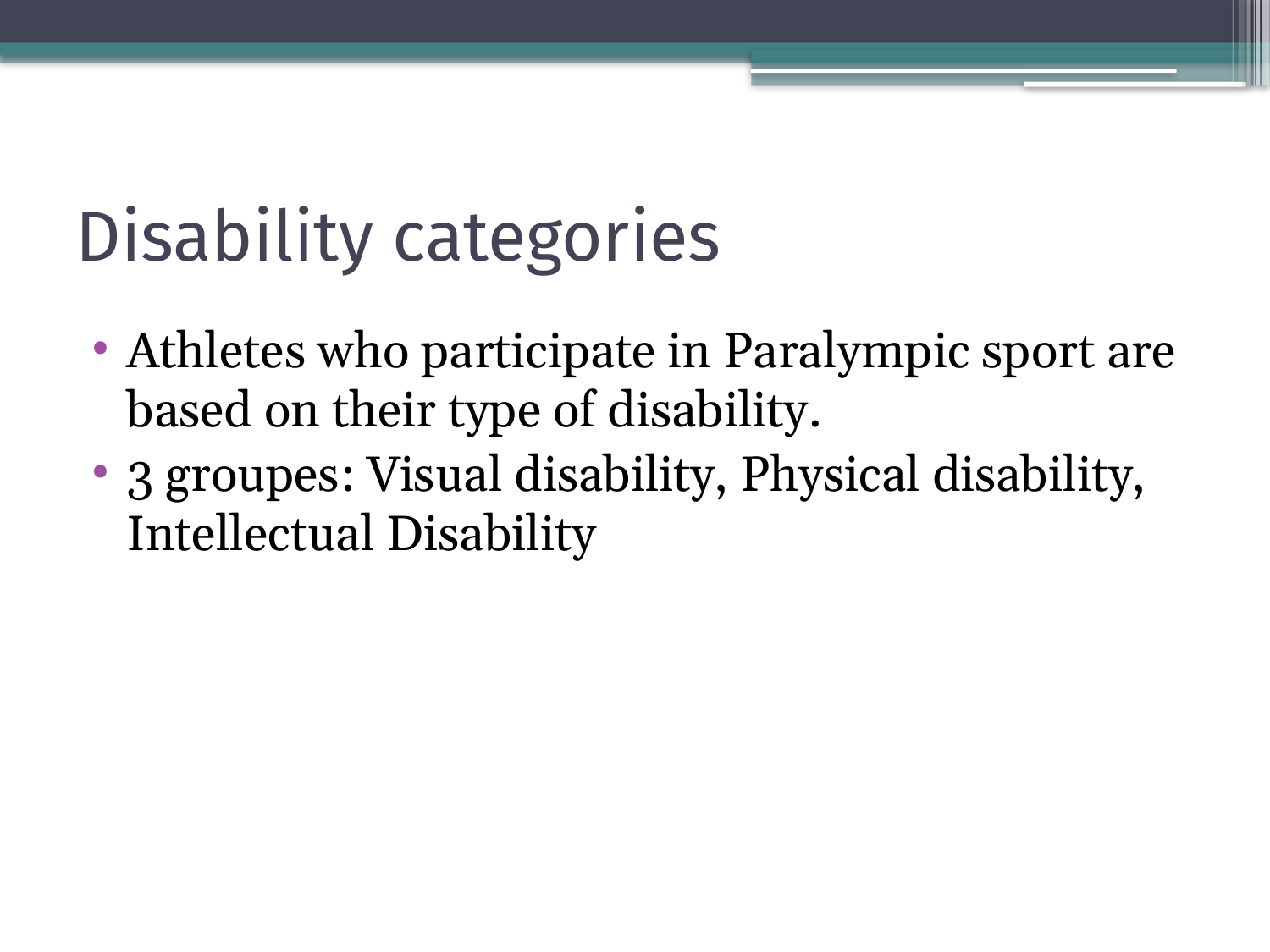

# Disability categories
Athletes who participate in Paralympic sport are based on their type of disability.
3 groupes: Visual disability, Physical disability, Intellectual Disability